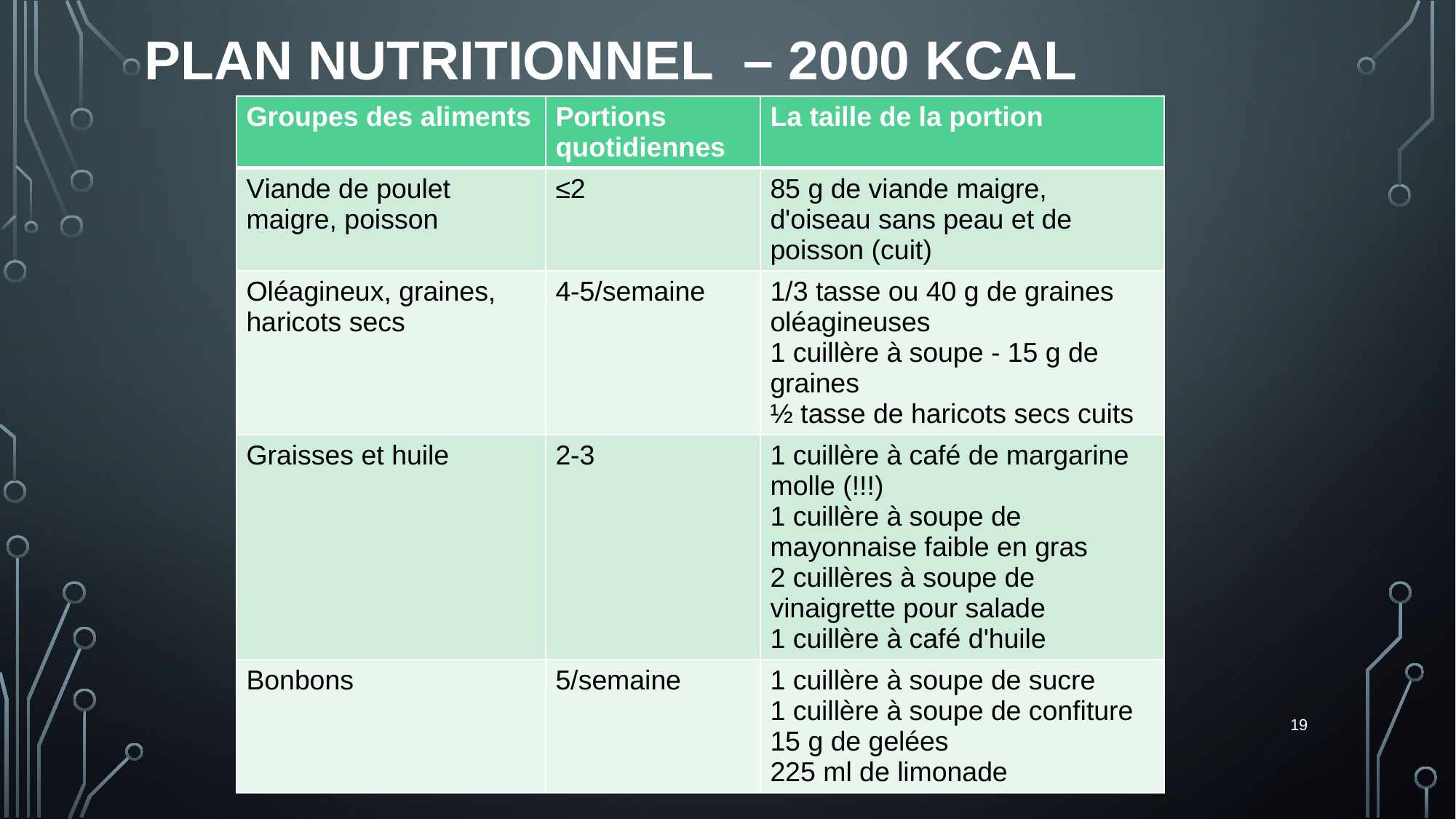

# Plan nutritionnel  – 2000 kcal
| Groupes des aliments | Portions quotidiennes | La taille de la portion |
| --- | --- | --- |
| Viande de poulet maigre, poisson | ≤2 | 85 g de viande maigre, d'oiseau sans peau et de poisson (cuit) |
| Oléagineux, graines, haricots secs | 4-5/semaine | 1/3 tasse ou 40 g de graines oléagineuses 1 cuillère à soupe - 15 g de graines ½ tasse de haricots secs cuits |
| Graisses et huile | 2-3 | 1 cuillère à café de margarine molle (!!!) 1 cuillère à soupe de mayonnaise faible en gras 2 cuillères à soupe de vinaigrette pour salade 1 cuillère à café d'huile |
| Bonbons | 5/semaine | 1 cuillère à soupe de sucre 1 cuillère à soupe de confiture 15 g de gelées 225 ml de limonade |
19